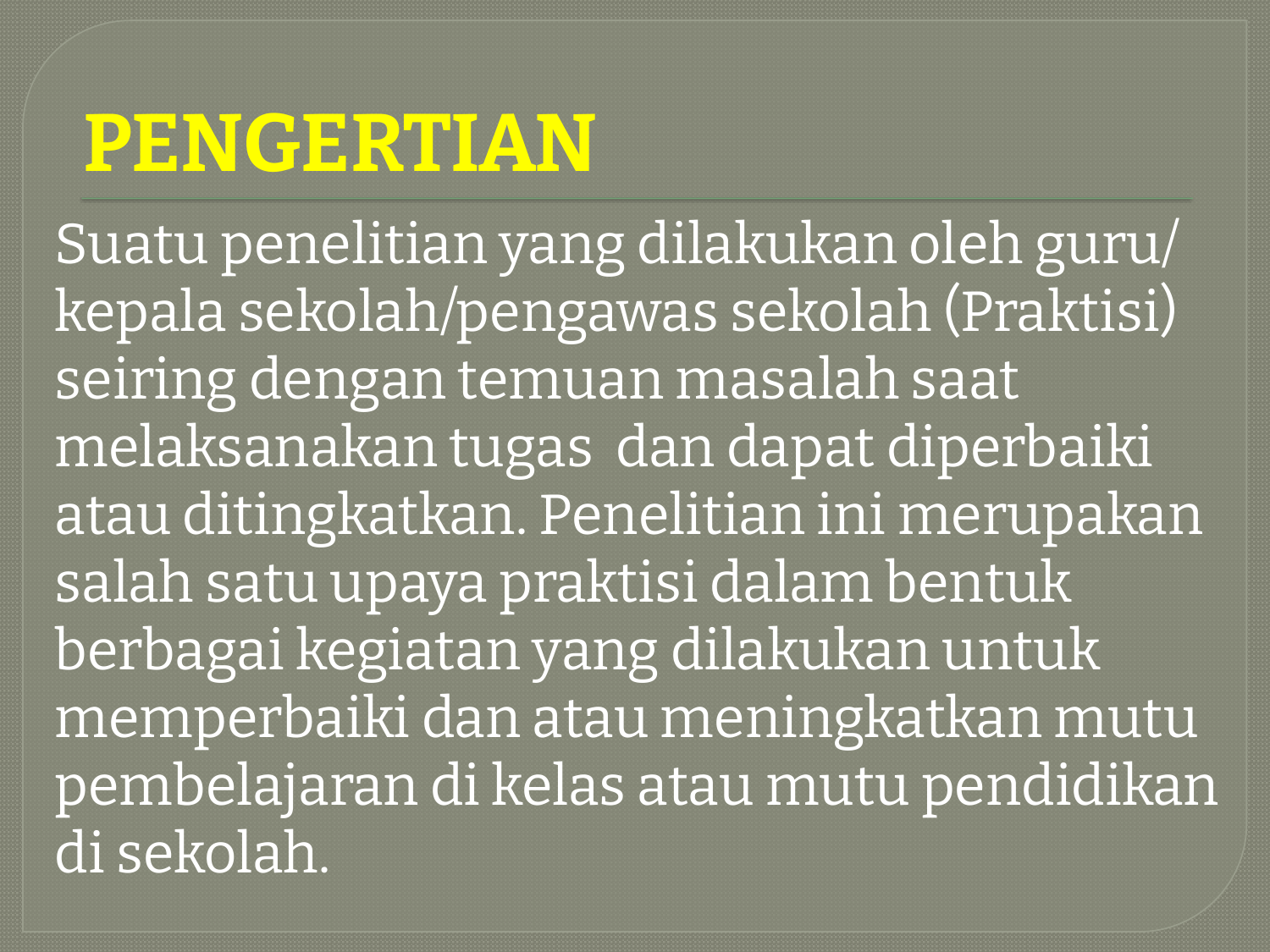

# PENGERTIAN
Suatu penelitian yang dilakukan oleh guru/ kepala sekolah/pengawas sekolah (Praktisi) seiring dengan temuan masalah saat melaksanakan tugas  dan dapat diperbaiki atau ditingkatkan. Penelitian ini merupakan salah satu upaya praktisi dalam bentuk berbagai kegiatan yang dilakukan untuk memperbaiki dan atau meningkatkan mutu pembelajaran di kelas atau mutu pendidikan di sekolah.